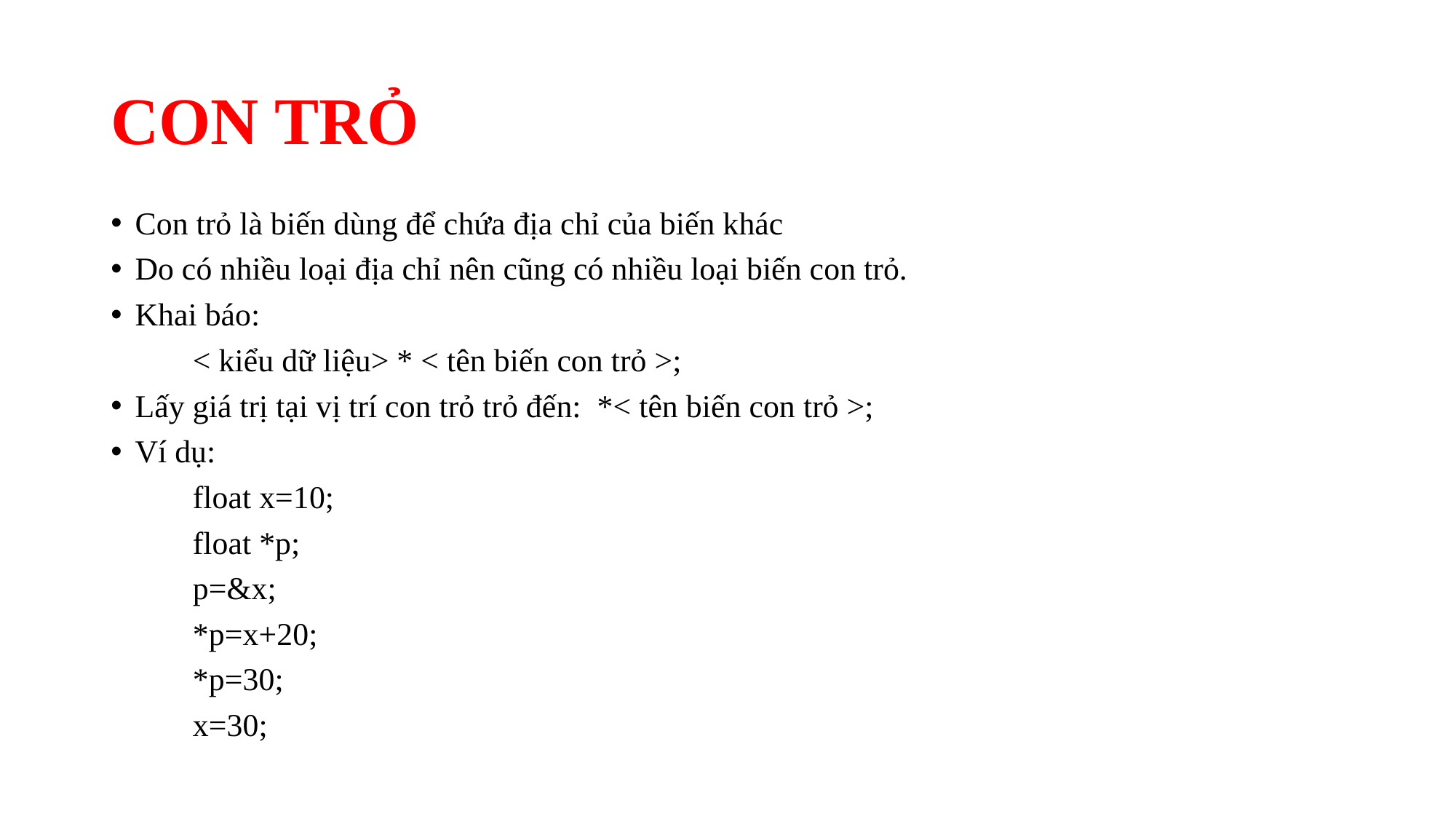

# CON TRỎ
Con trỏ là biến dùng để chứa địa chỉ của biến khác
Do có nhiều loại địa chỉ nên cũng có nhiều loại biến con trỏ.
Khai báo:
	< kiểu dữ liệu> * < tên biến con trỏ >;
Lấy giá trị tại vị trí con trỏ trỏ đến:  *< tên biến con trỏ >;
Ví dụ:
	float x=10;
	float *p;
	p=&x;
	*p=x+20;
	*p=30;
	x=30;